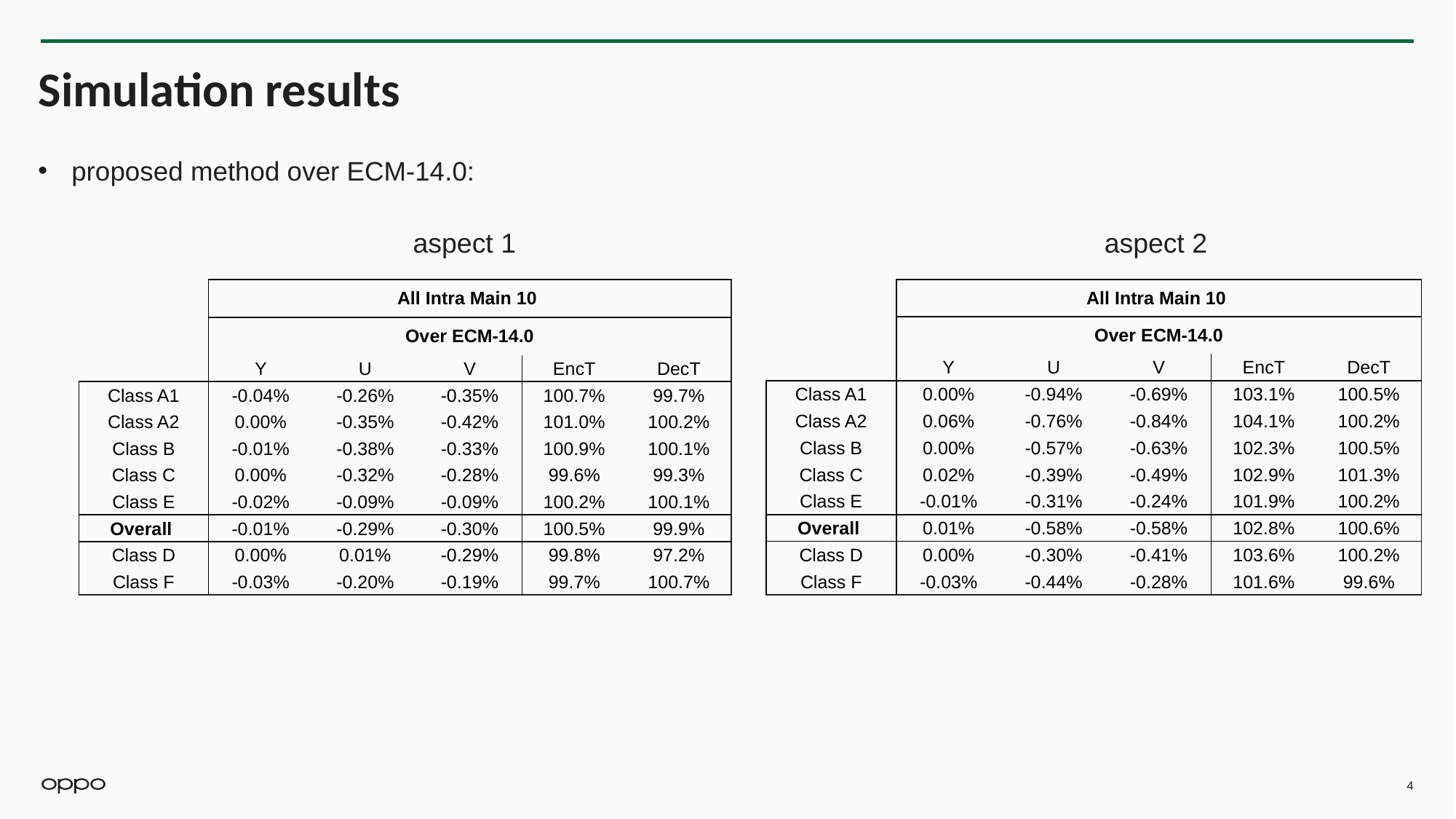

# Simulation results
proposed method over ECM-14.0:
aspect 1
aspect 2
|  | All Intra Main 10 |  |  |  |  |
| --- | --- | --- | --- | --- | --- |
|  | Over ECM-14.0 |  |  |  |  |
|  | Y | U | V | EncT | DecT |
| Class A1 | 0.00% | -0.94% | -0.69% | 103.1% | 100.5% |
| Class A2 | 0.06% | -0.76% | -0.84% | 104.1% | 100.2% |
| Class B | 0.00% | -0.57% | -0.63% | 102.3% | 100.5% |
| Class C | 0.02% | -0.39% | -0.49% | 102.9% | 101.3% |
| Class E | -0.01% | -0.31% | -0.24% | 101.9% | 100.2% |
| Overall | 0.01% | -0.58% | -0.58% | 102.8% | 100.6% |
| Class D | 0.00% | -0.30% | -0.41% | 103.6% | 100.2% |
| Class F | -0.03% | -0.44% | -0.28% | 101.6% | 99.6% |
|  | All Intra Main 10 |  |  |  |  |
| --- | --- | --- | --- | --- | --- |
|  | Over ECM-14.0 |  |  |  |  |
|  | Y | U | V | EncT | DecT |
| Class A1 | -0.04% | -0.26% | -0.35% | 100.7% | 99.7% |
| Class A2 | 0.00% | -0.35% | -0.42% | 101.0% | 100.2% |
| Class B | -0.01% | -0.38% | -0.33% | 100.9% | 100.1% |
| Class C | 0.00% | -0.32% | -0.28% | 99.6% | 99.3% |
| Class E | -0.02% | -0.09% | -0.09% | 100.2% | 100.1% |
| Overall | -0.01% | -0.29% | -0.30% | 100.5% | 99.9% |
| Class D | 0.00% | 0.01% | -0.29% | 99.8% | 97.2% |
| Class F | -0.03% | -0.20% | -0.19% | 99.7% | 100.7% |
4